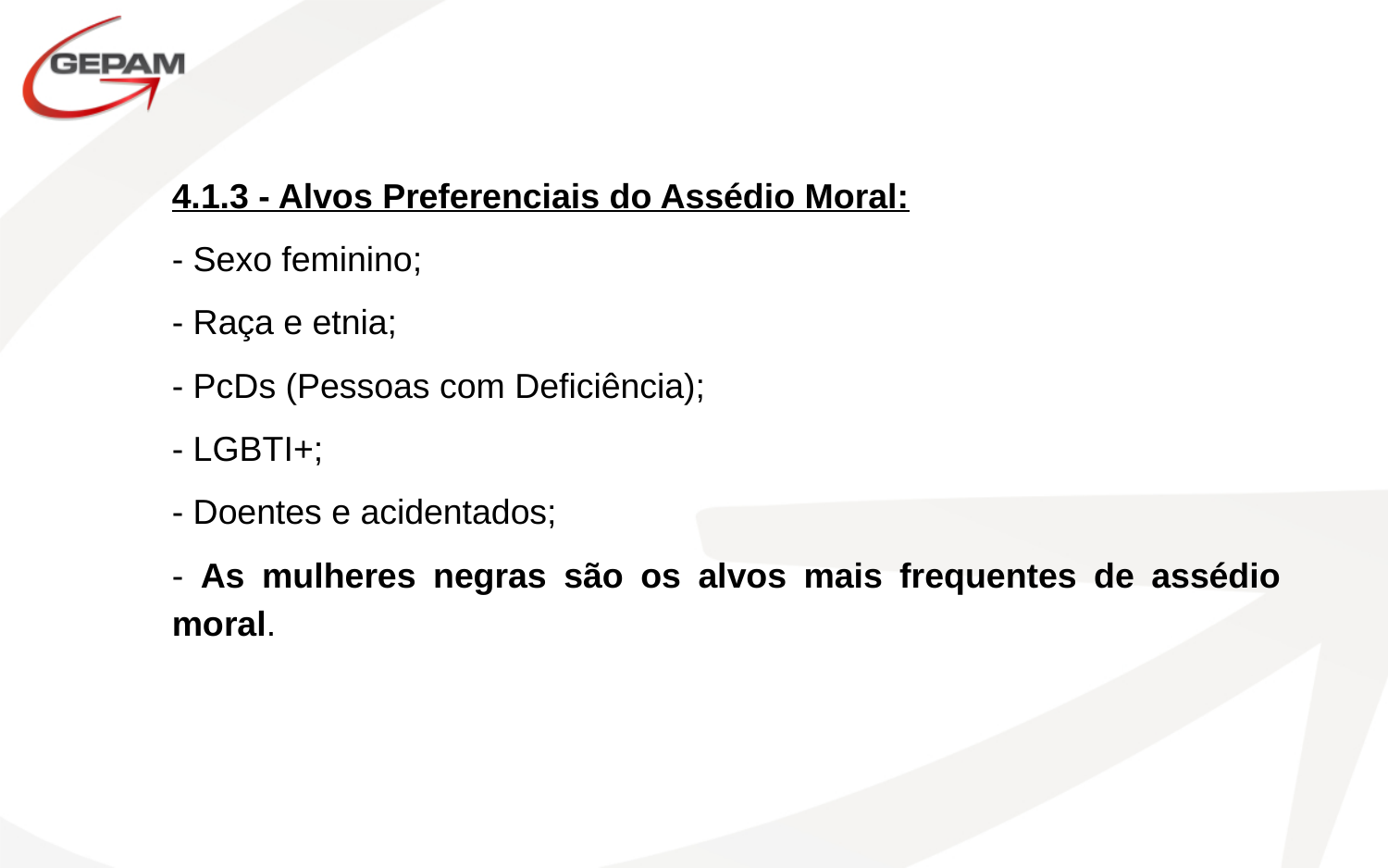

4.1.3 - Alvos Preferenciais do Assédio Moral:
- Sexo feminino;
- Raça e etnia;
- PcDs (Pessoas com Deficiência);
- LGBTI+;
- Doentes e acidentados;
- As mulheres negras são os alvos mais frequentes de assédio moral.